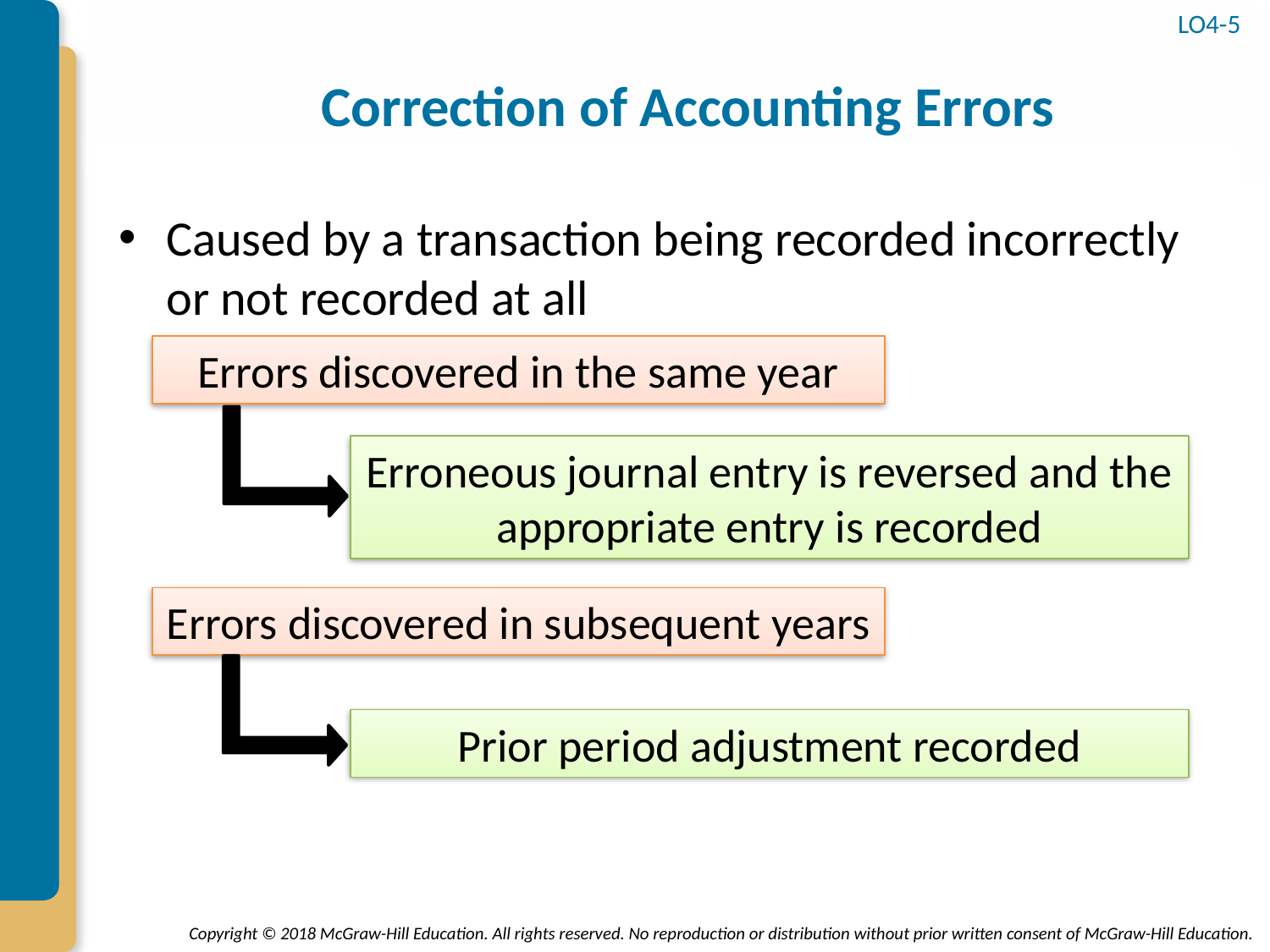

# Correction of Accounting Errors
LO4-5
Caused by a transaction being recorded incorrectly or not recorded at all
Errors discovered in the same year

Erroneous journal entry is reversed and the appropriate entry is recorded
Errors discovered in subsequent years

Prior period adjustment recorded